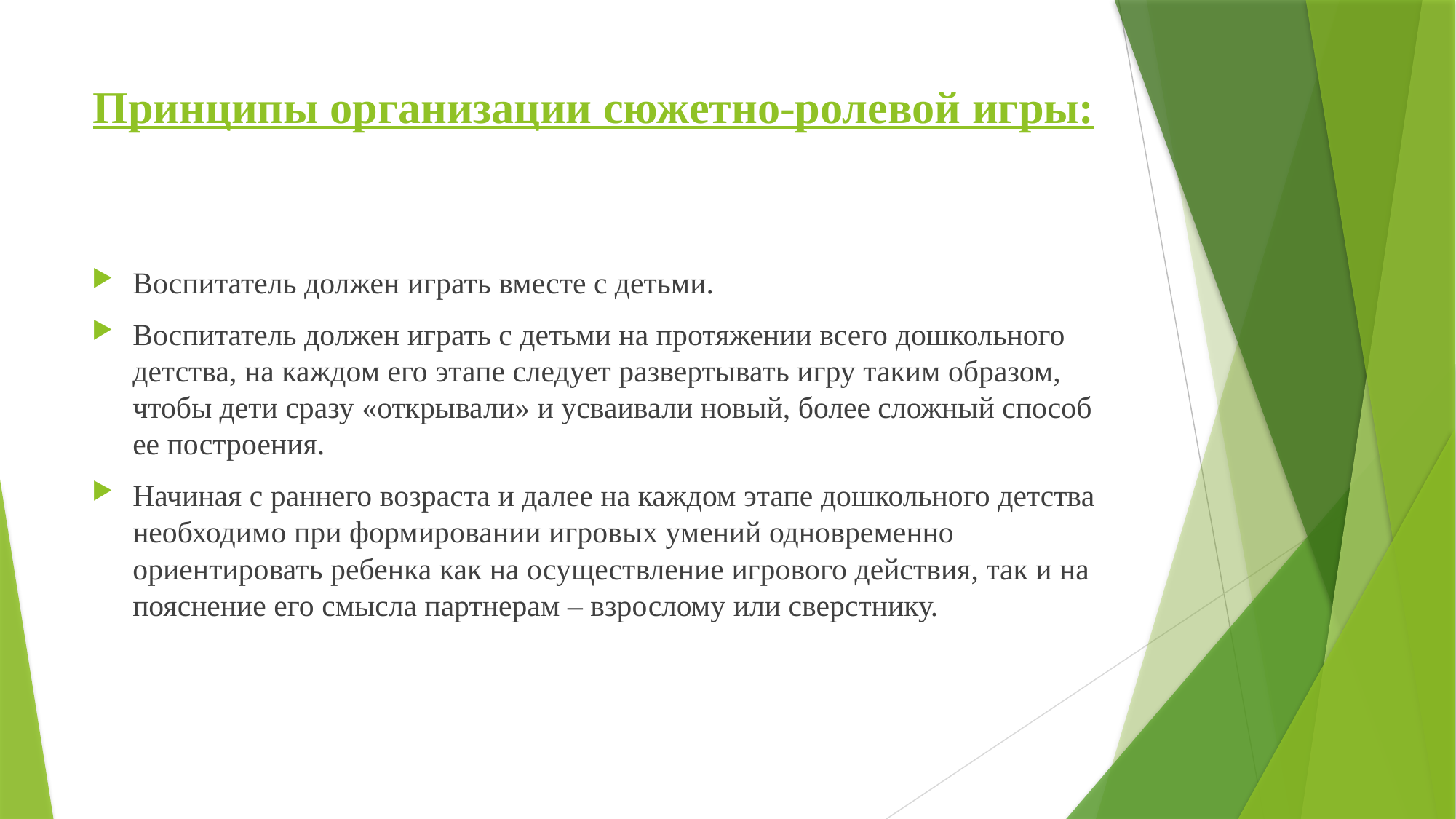

# Принципы организации сюжетно-ролевой игры:
Воспитатель должен играть вместе с детьми.
Воспитатель должен играть с детьми на протяжении всего дошкольного детства, на каждом его этапе следует развертывать игру таким образом, чтобы дети сразу «открывали» и усваивали новый, более сложный способ ее построения.
Начиная с раннего возраста и далее на каждом этапе дошкольного детства необходимо при формировании игровых умений одновременно ориентировать ребенка как на осуществление игрового действия, так и на пояснение его смысла партнерам – взрослому или сверстнику.